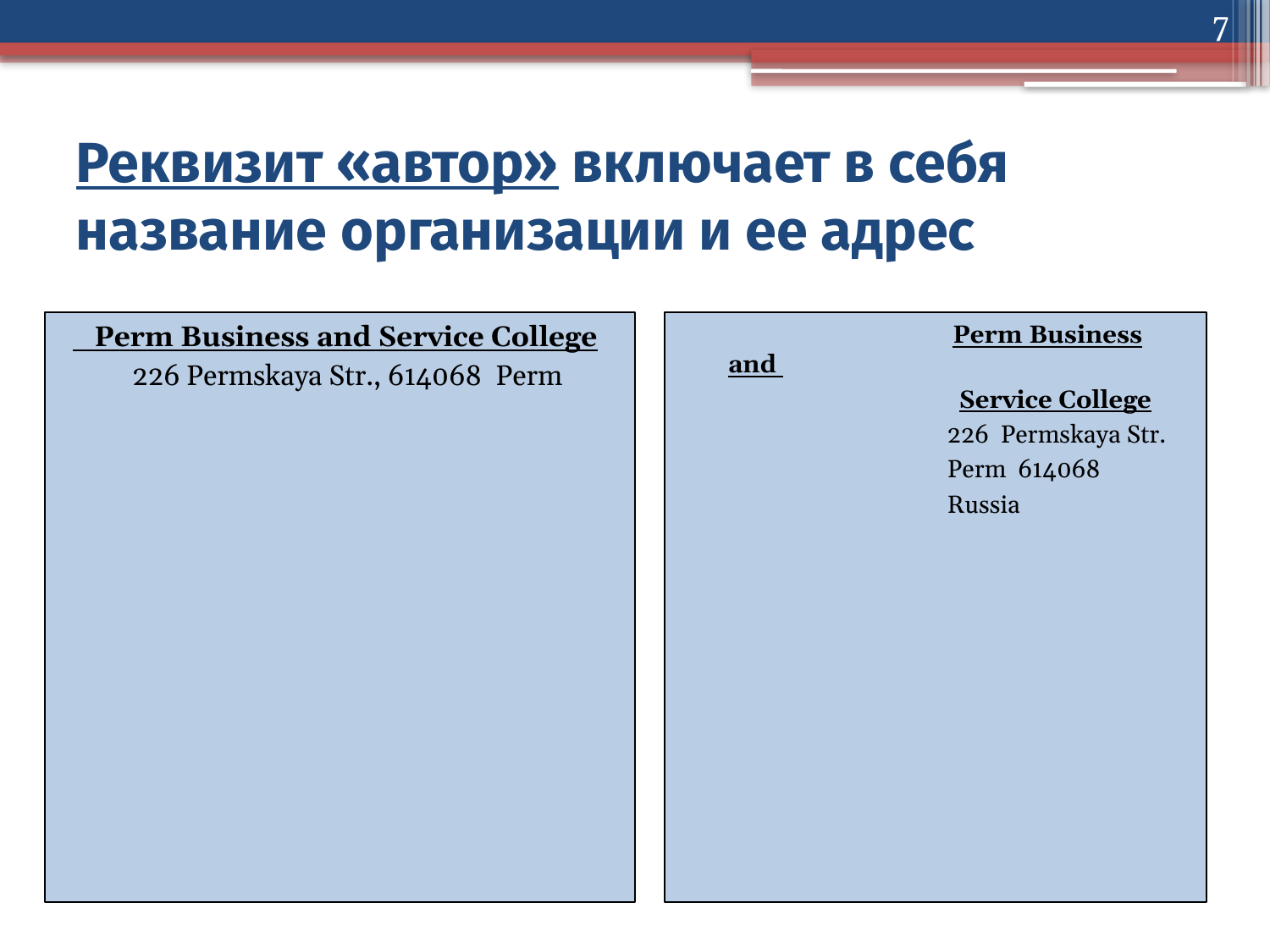

7
# Реквизит «автор» включает в себя название организации и ее адрес
   Perm Business and Service College
226 Permskaya Str., 614068  Perm
                                         Perm Business and
                                          Service College
                                           226  Permskaya Str.
                                           Perm  614068
                                           Russia